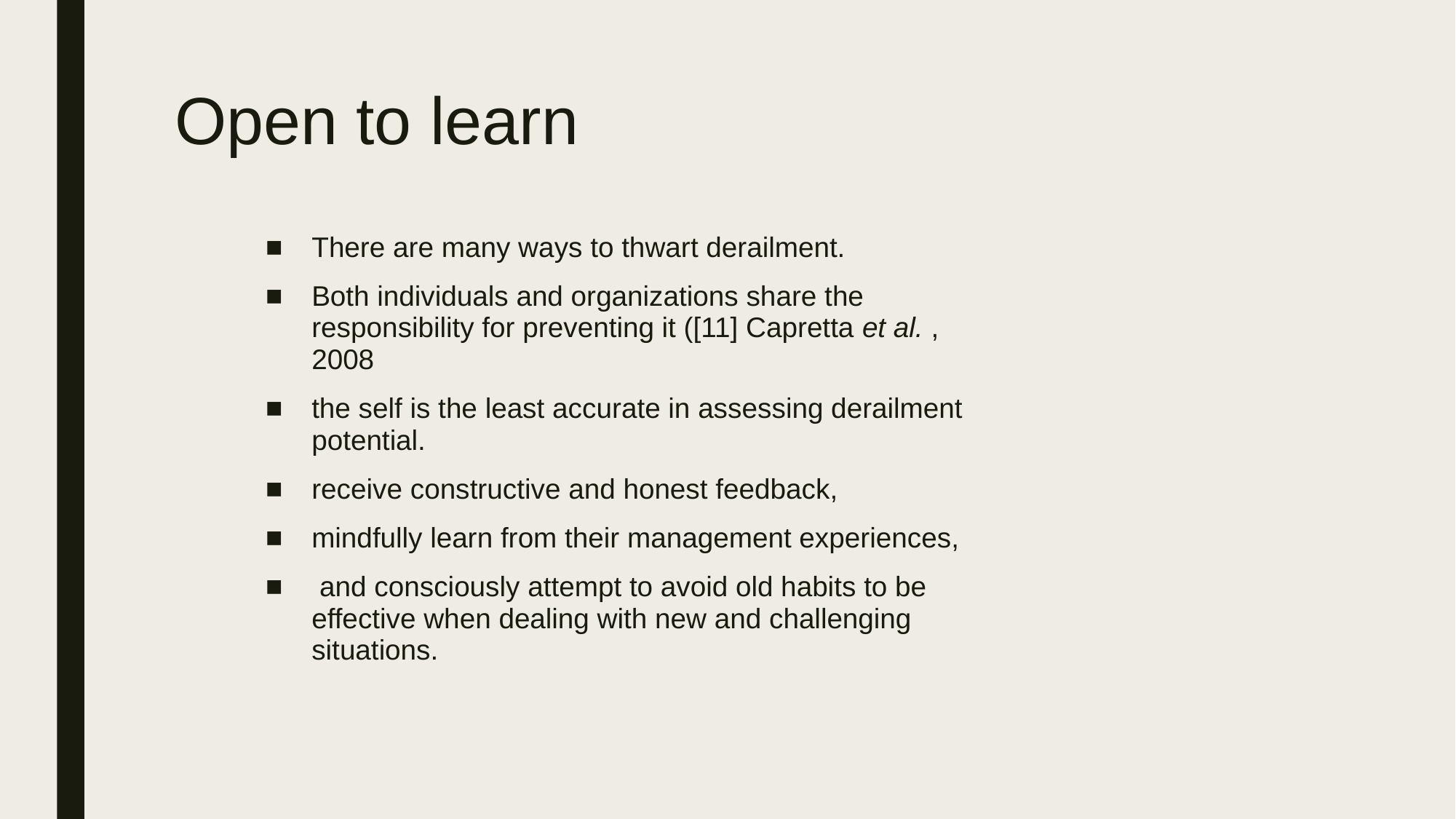

# Open to learn
There are many ways to thwart derailment.
Both individuals and organizations share the responsibility for preventing it ([11] Capretta et al. , 2008
the self is the least accurate in assessing derailment potential.
receive constructive and honest feedback,
mindfully learn from their management experiences,
 and consciously attempt to avoid old habits to be effective when dealing with new and challenging situations.